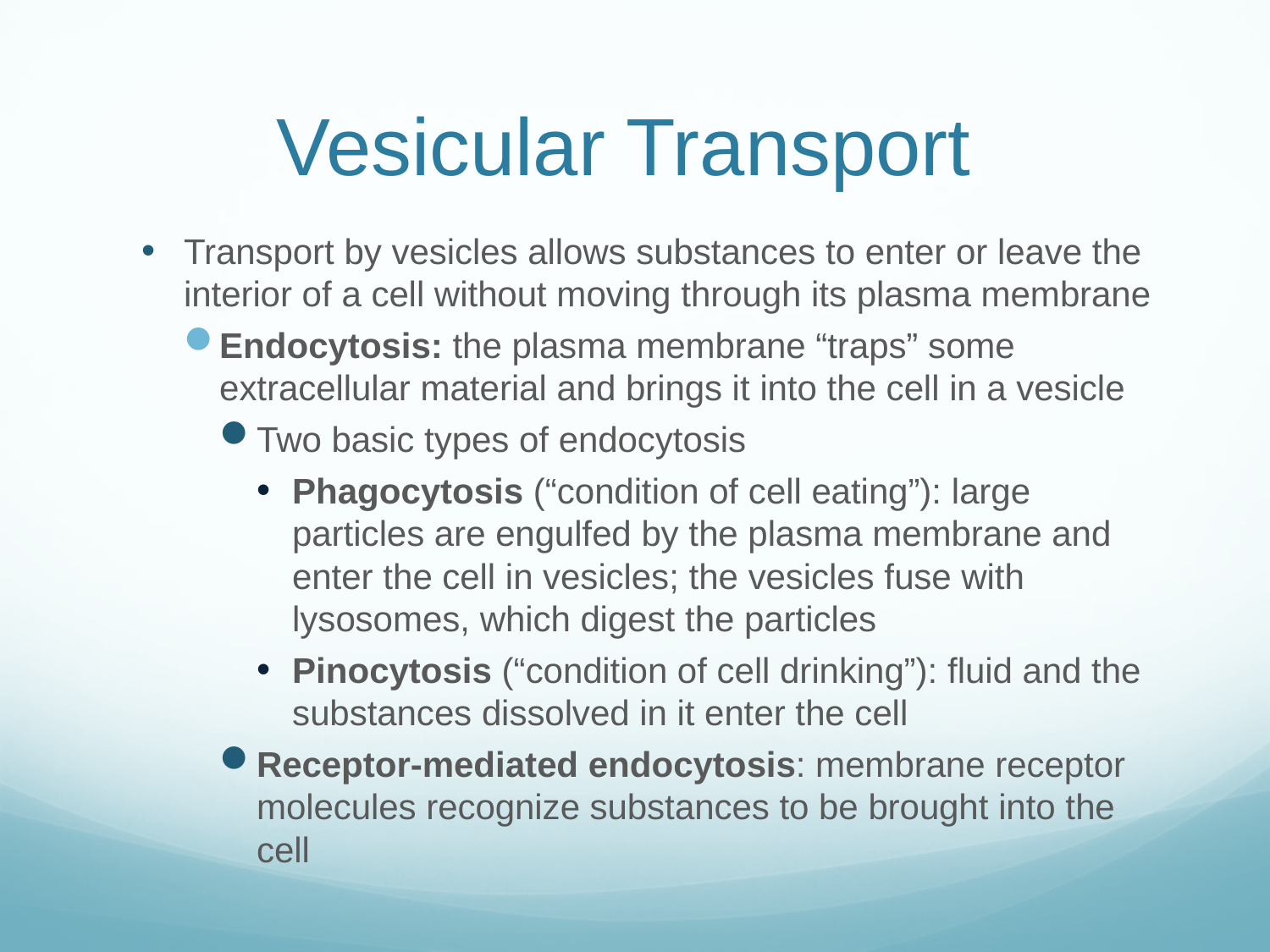

# Vesicular Transport
Transport by vesicles allows substances to enter or leave the interior of a cell without moving through its plasma membrane
Endocytosis: the plasma membrane “traps” some extracellular material and brings it into the cell in a vesicle
Two basic types of endocytosis
Phagocytosis (“condition of cell eating”): large particles are engulfed by the plasma membrane and enter the cell in vesicles; the vesicles fuse with lysosomes, which digest the particles
Pinocytosis (“condition of cell drinking”): fluid and the substances dissolved in it enter the cell
Receptor-mediated endocytosis: membrane receptor molecules recognize substances to be brought into the cell